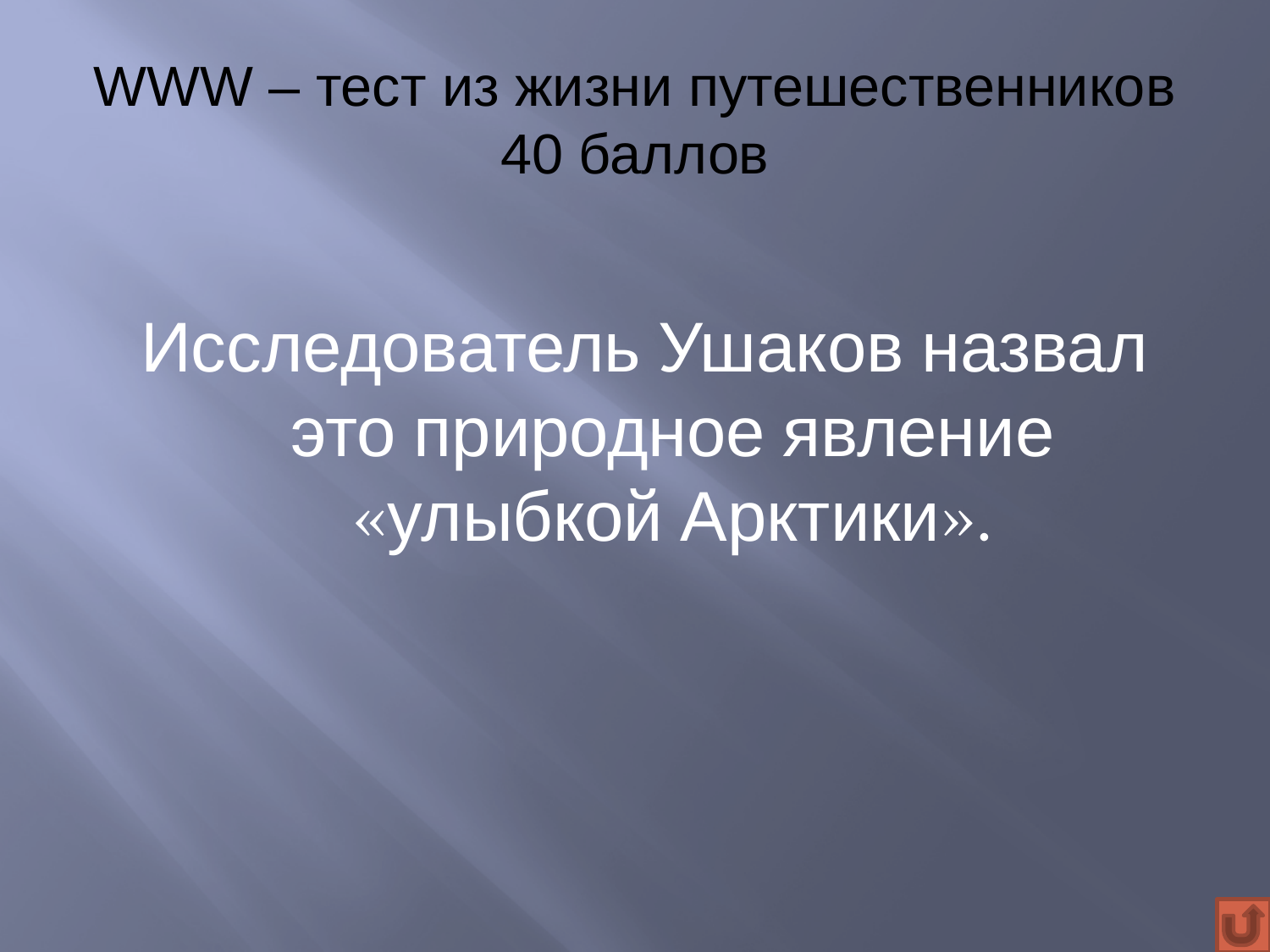

# WWW – тест из жизни путешественников 40 баллов

Исследователь Ушаков назвал это природное явление «улыбкой Арктики».